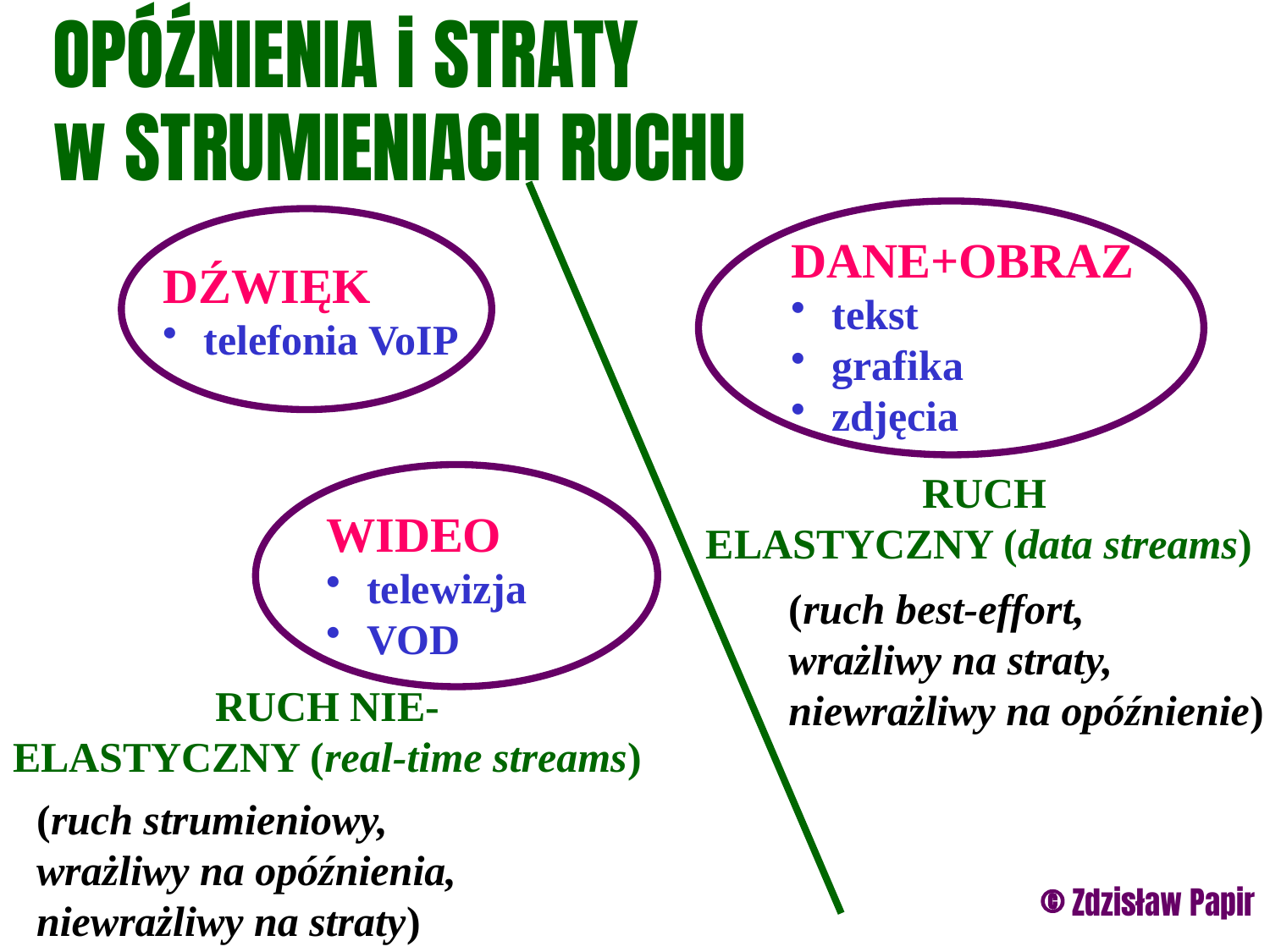

OPÓŹNIENIA i STRATY
w STRUMIENIACH RUCHU

DANE+OBRAZ
 tekst
 grafika
 zdjęcia

DŹWIĘK
 telefonia VoIP
RUCH
ELASTYCZNY (data streams)

WIDEO
 telewizja
 VOD
(ruch best-effort,
wrażliwy na straty,
niewrażliwy na opóźnienie)
RUCH NIE-
ELASTYCZNY (real-time streams)
(ruch strumieniowy,
wrażliwy na opóźnienia,
niewrażliwy na straty)
© Zdzisław Papir